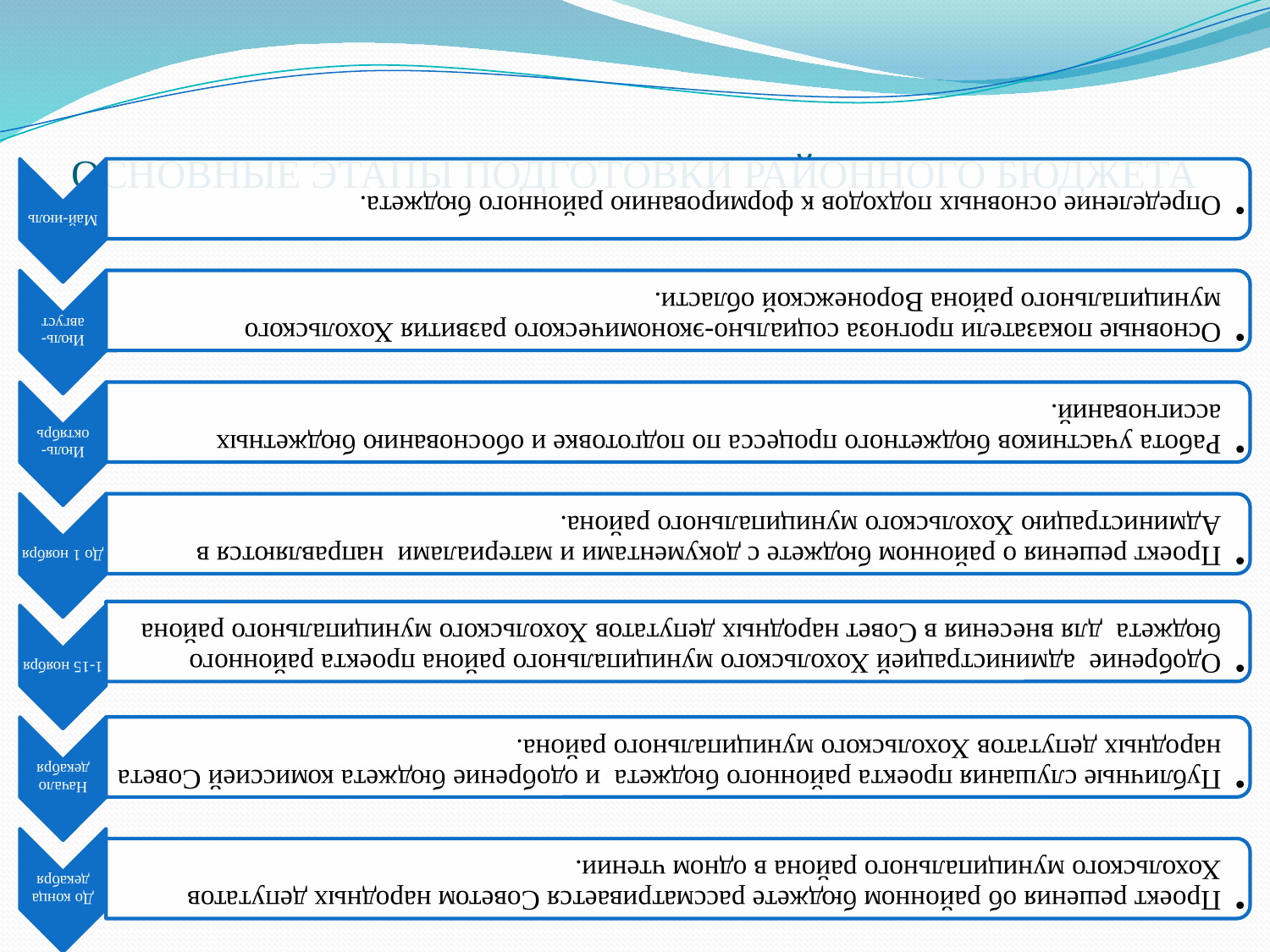

# ОСНОВНЫЕ ЭТАПЫ ПОДГОТОВКИ РАЙОННОГО БЮДЖЕТА
Май-июль
Определение основных подходов к формированию районного бюджета.
Июль-август
Основные показатели прогноза социально-экономического развития Хохольского муниципального района Воронежской области.
Июль-октябрь
Работа участников бюджетного процесса по подготовке и обоснованию бюджетных ассигнований.
До 1 ноября
Проект решения о районном бюджете с документами и материалами  направляются в Администрацию Хохольского муниципального района.
1-15 ноября
Одобрение  администрацией Хохольского муниципального района проекта районного бюджета  для внесения в Совет народных депутатов Хохольского муниципального района
Начало декабря
Публичные слушания проекта районного бюджета  и одобрение бюджета комиссией Совета народных депутатов Хохольского муниципального района.
До конца декабря
Проект решения об районном бюджете рассматривается Советом народных депутатов Хохольского муниципального района в одном чтении.